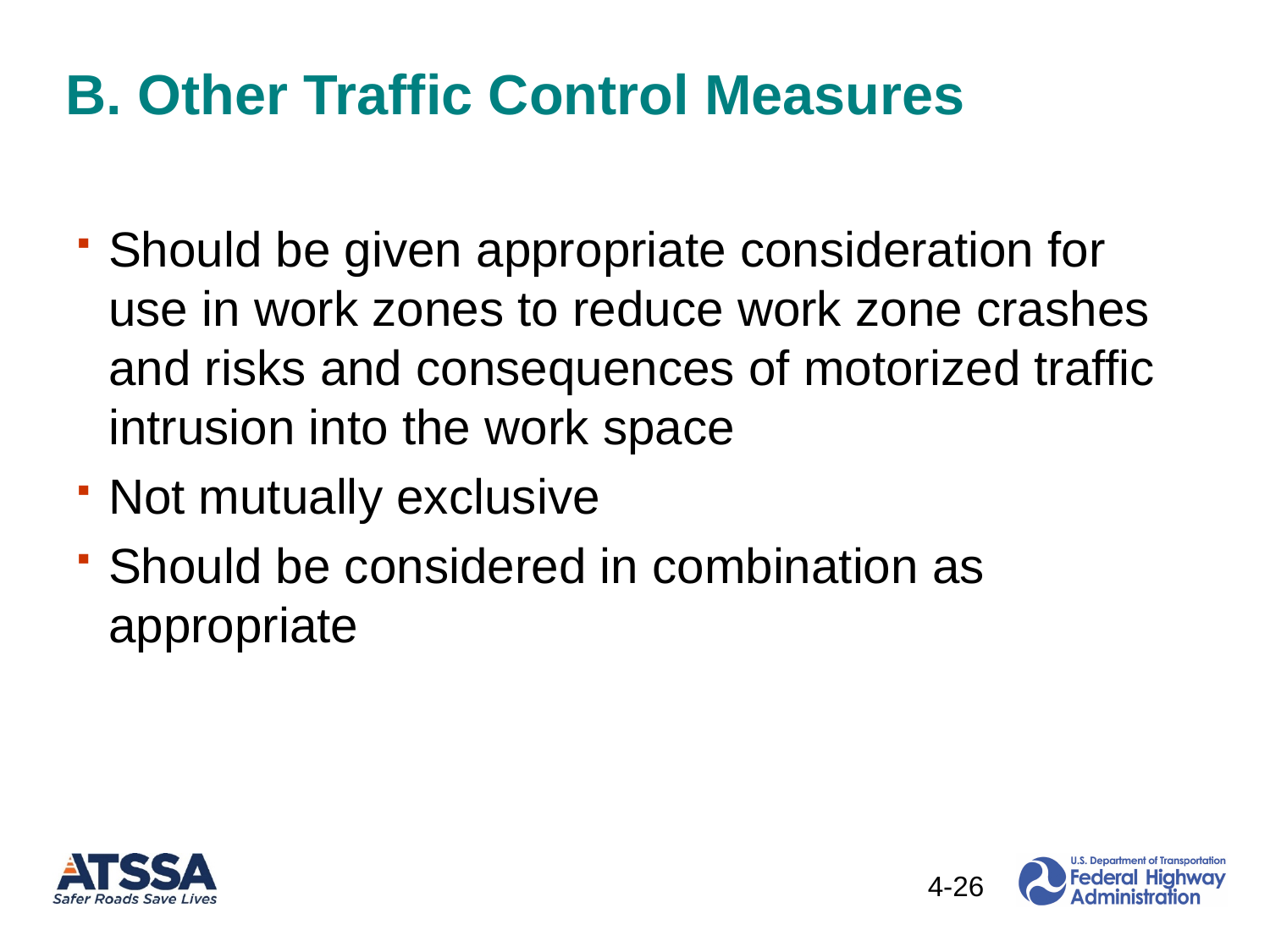

# B. Other Traffic Control Measures
Should be given appropriate consideration for use in work zones to reduce work zone crashes and risks and consequences of motorized traffic intrusion into the work space
Not mutually exclusive
Should be considered in combination as appropriate